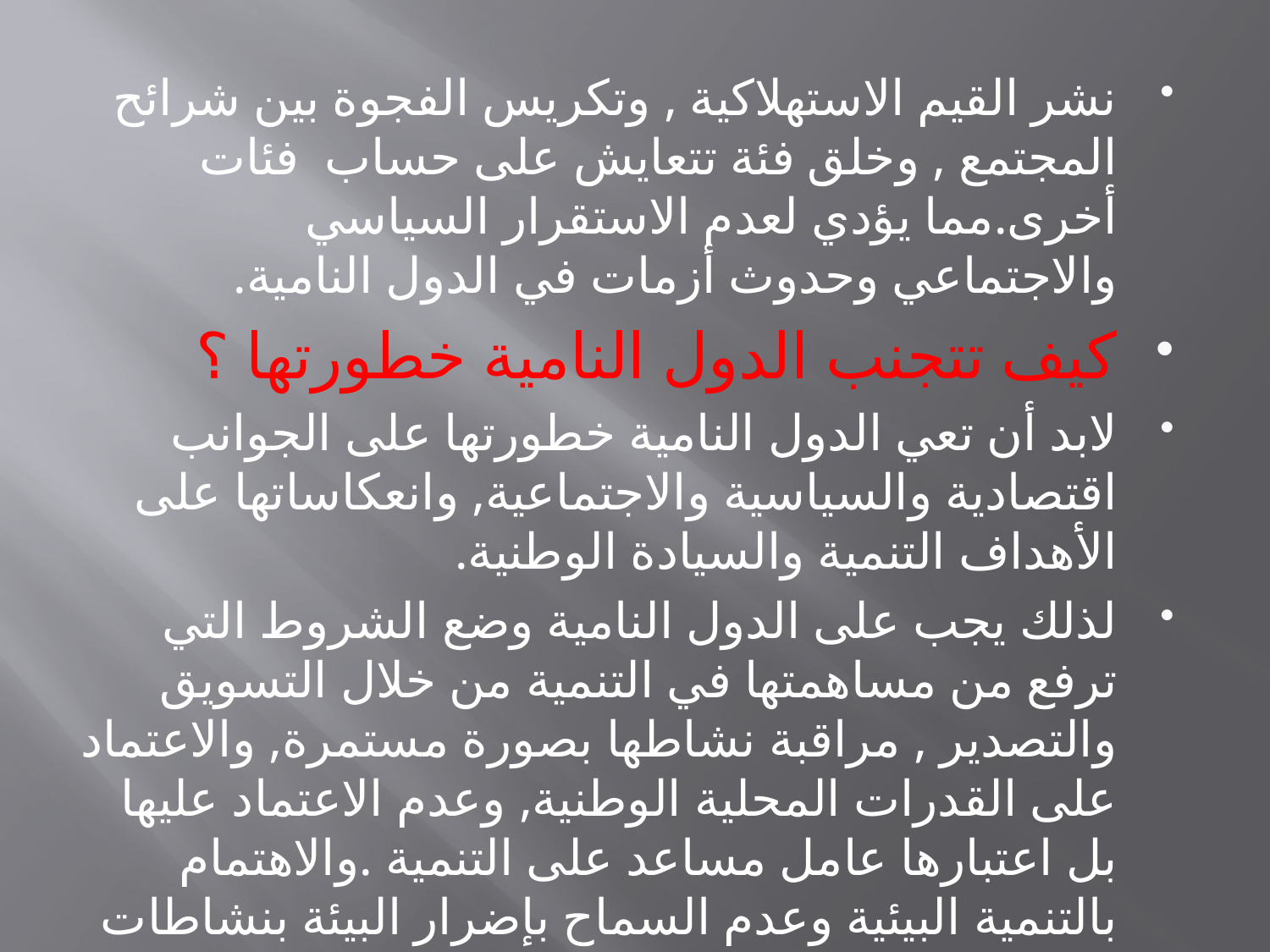

نشر القيم الاستهلاكية , وتكريس الفجوة بين شرائح المجتمع , وخلق فئة تتعايش على حساب  فئات أخرى.مما يؤدي لعدم الاستقرار السياسي والاجتماعي وحدوث أزمات في الدول النامية.
كيف تتجنب الدول النامية خطورتها ؟
لابد أن تعي الدول النامية خطورتها على الجوانب اقتصادية والسياسية والاجتماعية, وانعكاساتها على الأهداف التنمية والسيادة الوطنية.
لذلك يجب على الدول النامية وضع الشروط التي ترفع من مساهمتها في التنمية من خلال التسويق والتصدير , مراقبة نشاطها بصورة مستمرة, والاعتماد على القدرات المحلية الوطنية, وعدم الاعتماد عليها بل اعتبارها عامل مساعد على التنمية .والاهتمام بالتنمية البيئية وعدم السماح بإضرار البيئة بنشاطات هذه الشركات.